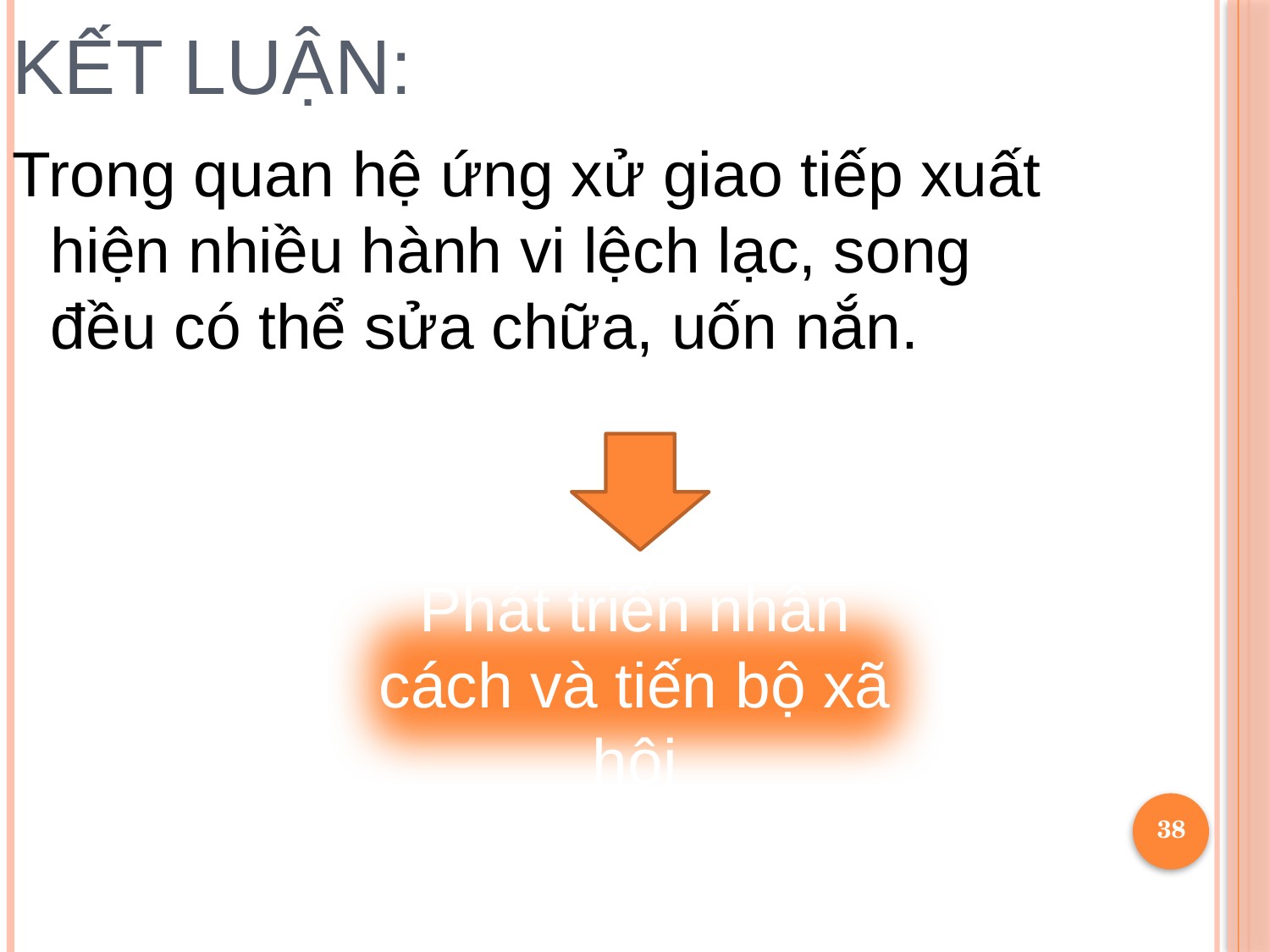

# kết luận:
Trong quan hệ ứng xử giao tiếp xuất hiện nhiều hành vi lệch lạc, song đều có thể sửa chữa, uốn nắn.

Phát triển nhân cách và tiến bộ xã hội
38